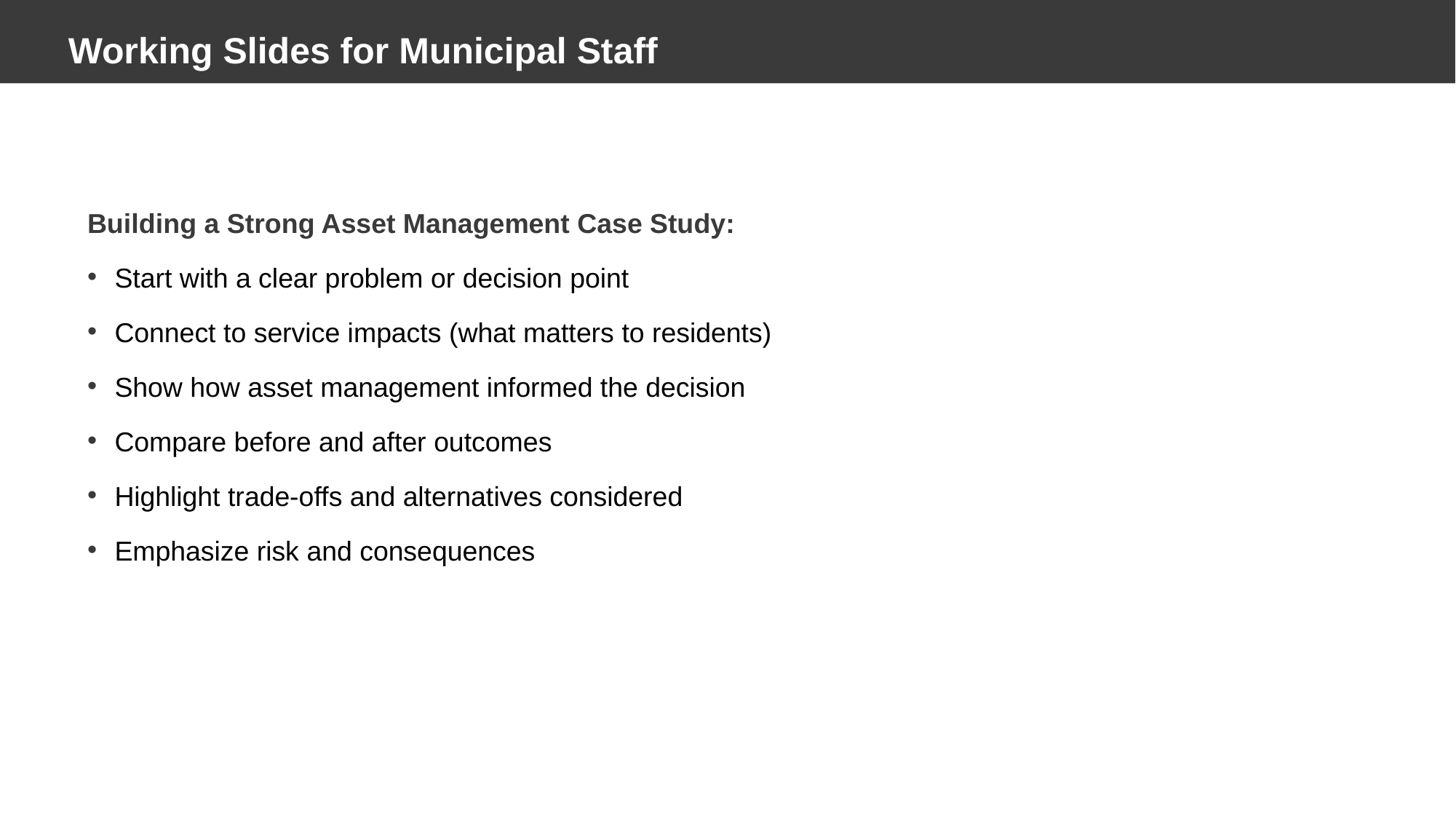

Working Slides for Municipal Staff
# Tips for Developing Your Own Case Study
Building a Strong Asset Management Case Study:
Start with a clear problem or decision point
Connect to service impacts (what matters to residents)
Show how asset management informed the decision
Compare before and after outcomes
Highlight trade-offs and alternatives considered
Emphasize risk and consequences